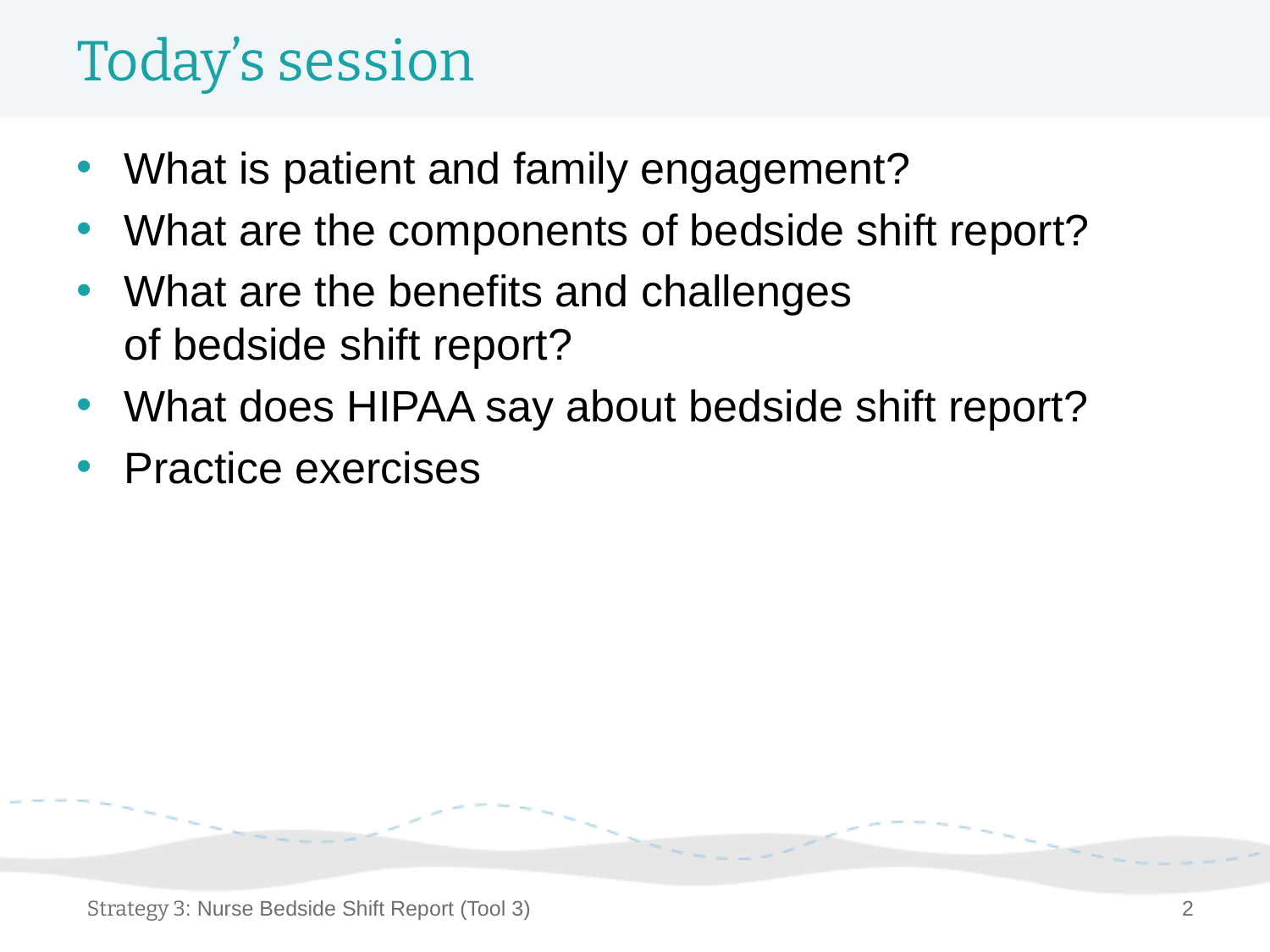

# Today’s session
What is patient and family engagement?
What are the components of bedside shift report?
What are the benefits and challenges
of bedside shift report?
What does HIPAA say about bedside shift report?
Practice exercises
Strategy 3: Nurse Bedside Shift Report (Tool 3)
2